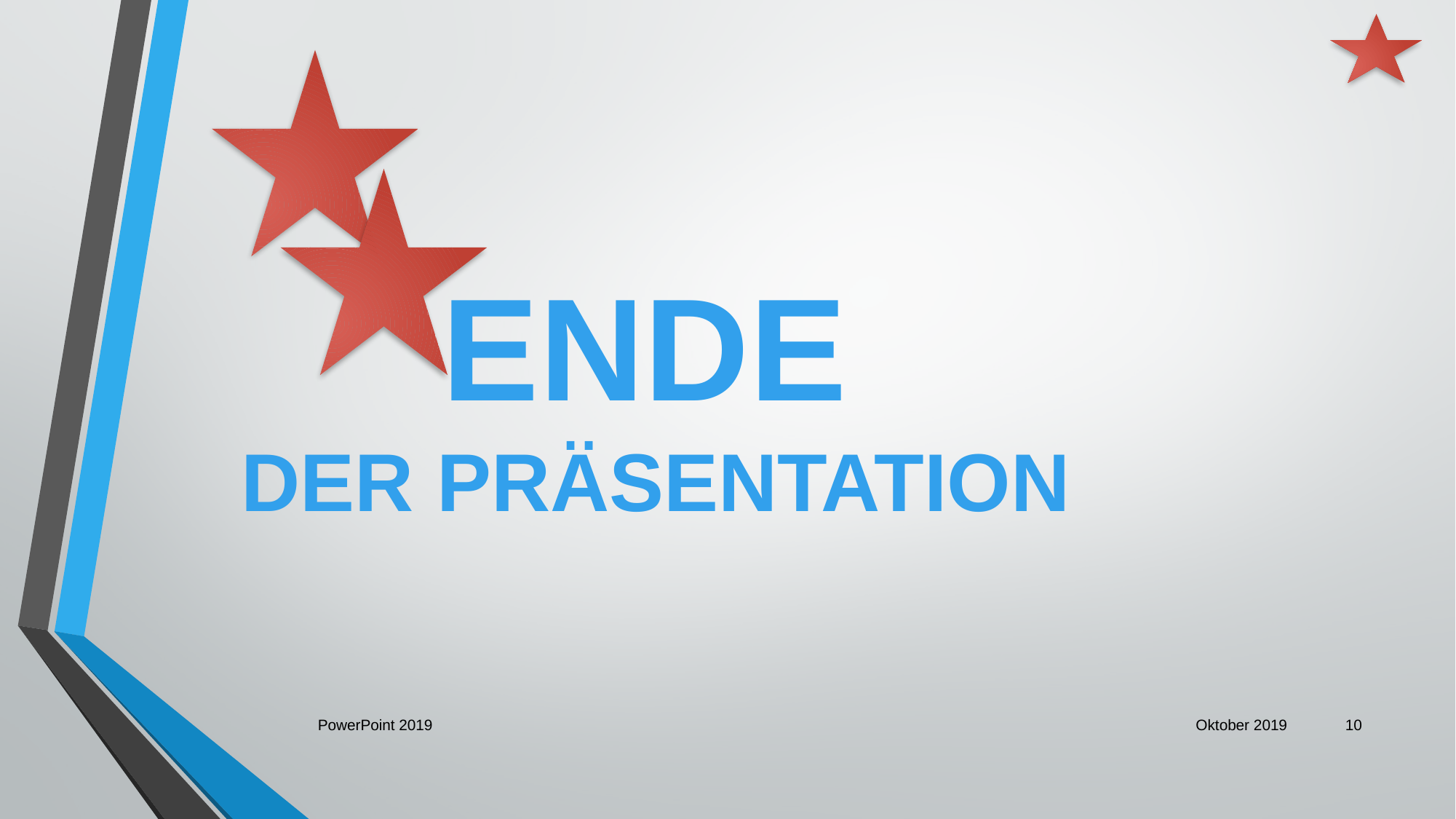

Ende
der Präsentation
PowerPoint 2019
Oktober 2019
10